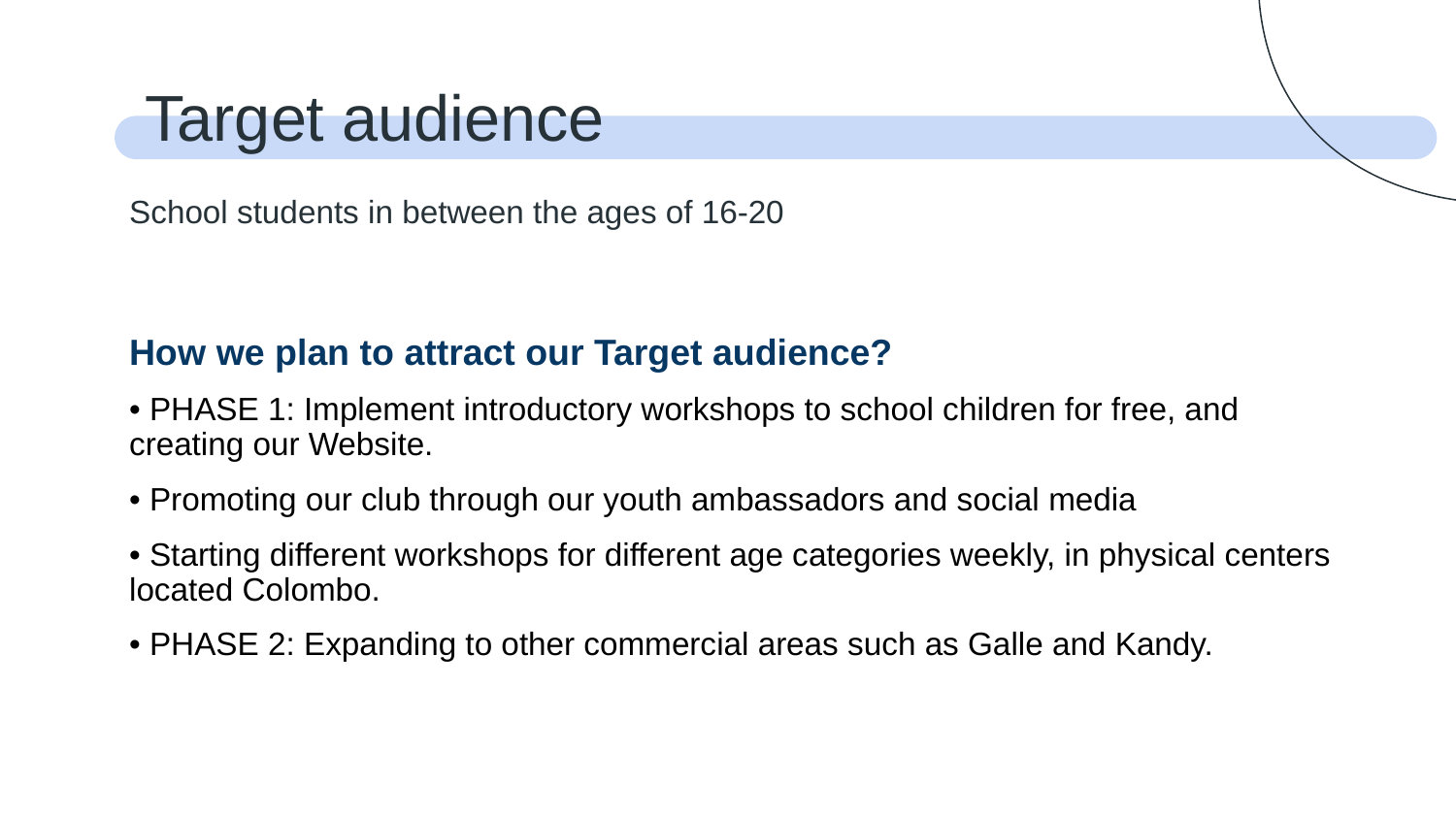

# Target audience
School students in between the ages of 16-20

How we plan to attract our Target audience?
• PHASE 1: Implement introductory workshops to school children for free, and creating our Website.
• Promoting our club through our youth ambassadors and social media
• Starting different workshops for different age categories weekly, in physical centers located Colombo.
• PHASE 2: Expanding to other commercial areas such as Galle and Kandy.